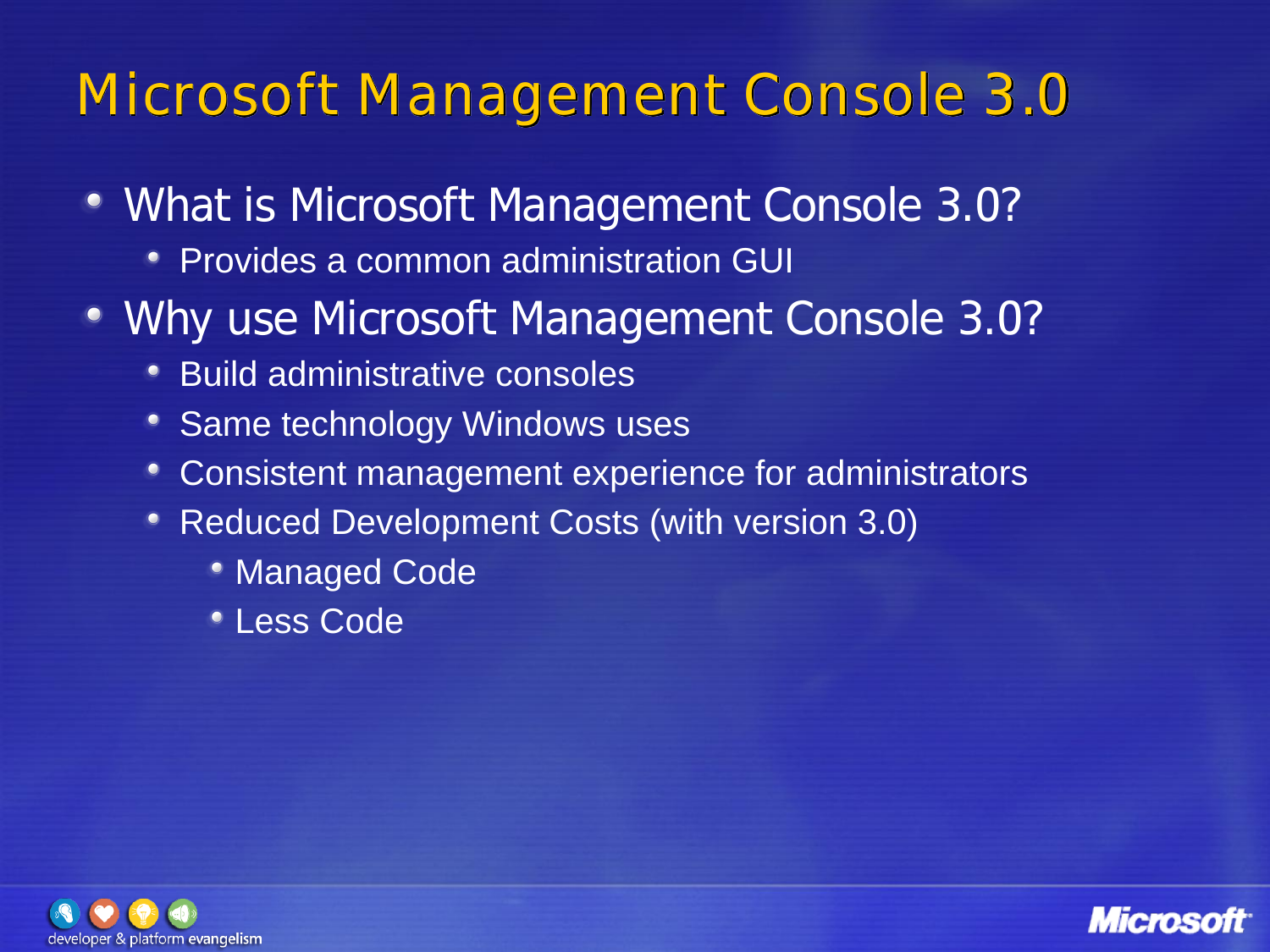

# Microsoft Management Console 3.0
What is Microsoft Management Console 3.0?
Provides a common administration GUI
Why use Microsoft Management Console 3.0?
Build administrative consoles
Same technology Windows uses
Consistent management experience for administrators
Reduced Development Costs (with version 3.0)
Managed Code
Less Code